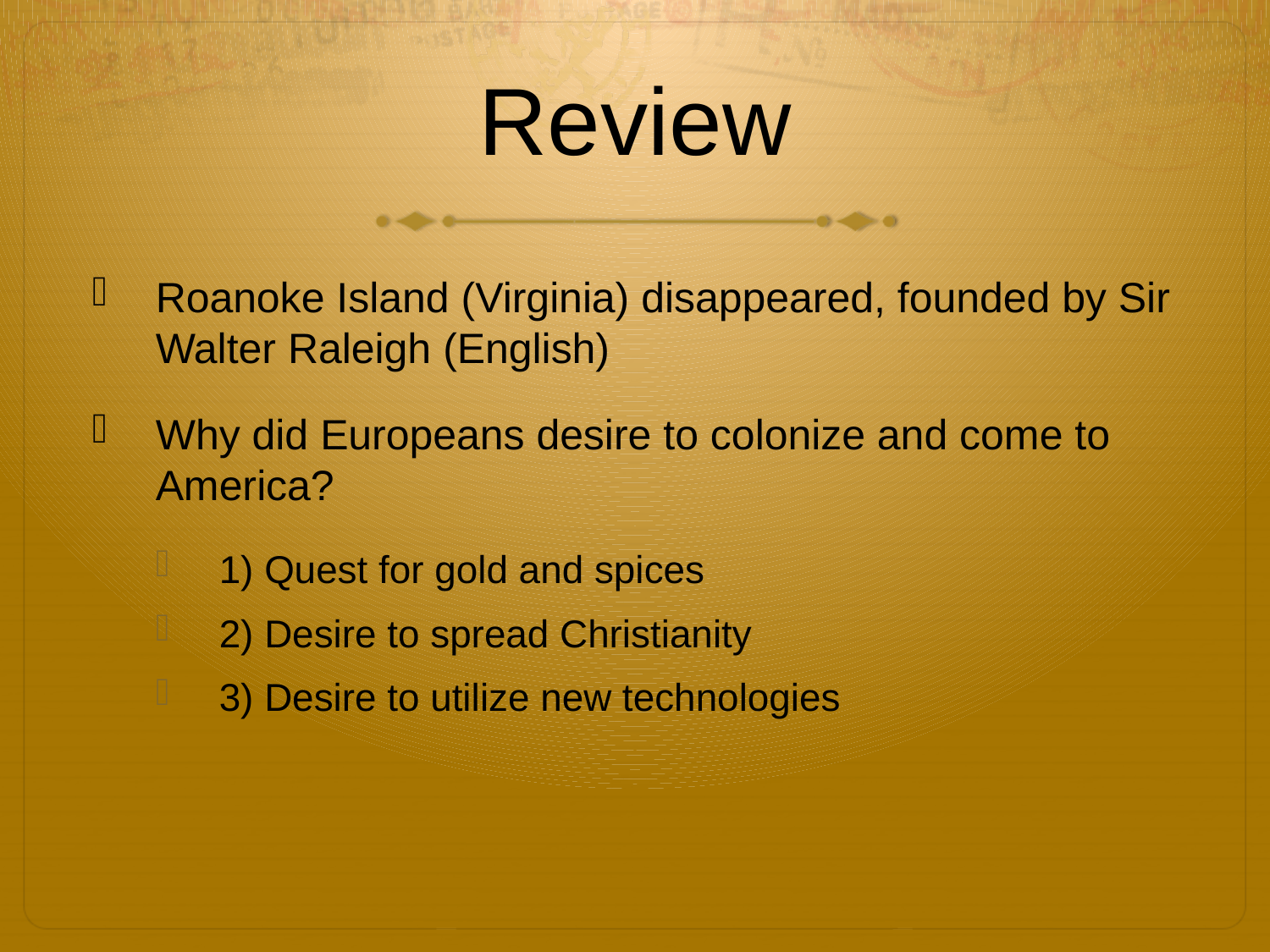

# Review
Roanoke Island (Virginia) disappeared, founded by Sir Walter Raleigh (English)
Why did Europeans desire to colonize and come to America?
1) Quest for gold and spices
2) Desire to spread Christianity
3) Desire to utilize new technologies